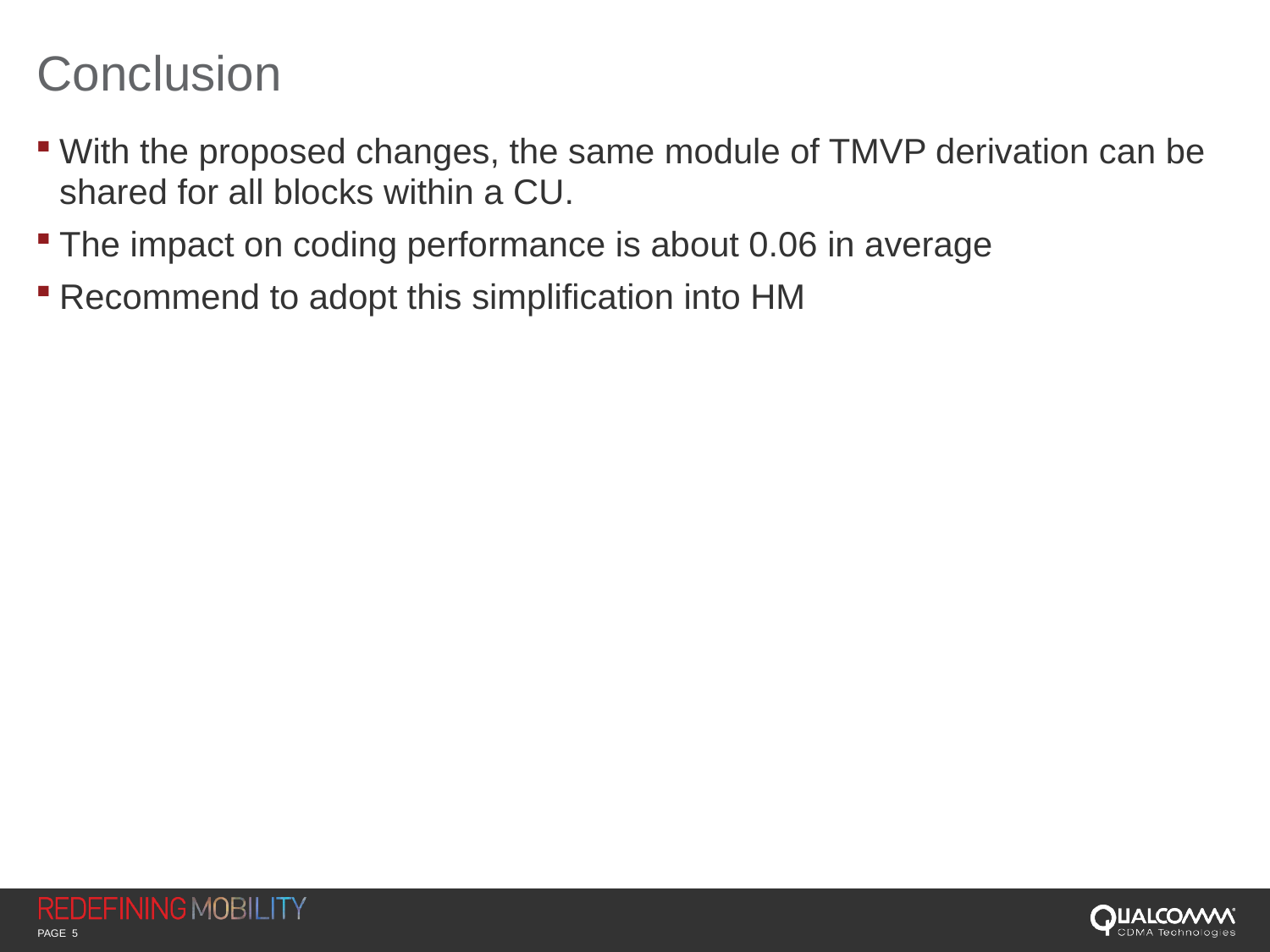

# Conclusion
With the proposed changes, the same module of TMVP derivation can be shared for all blocks within a CU.
The impact on coding performance is about 0.06 in average
Recommend to adopt this simplification into HM